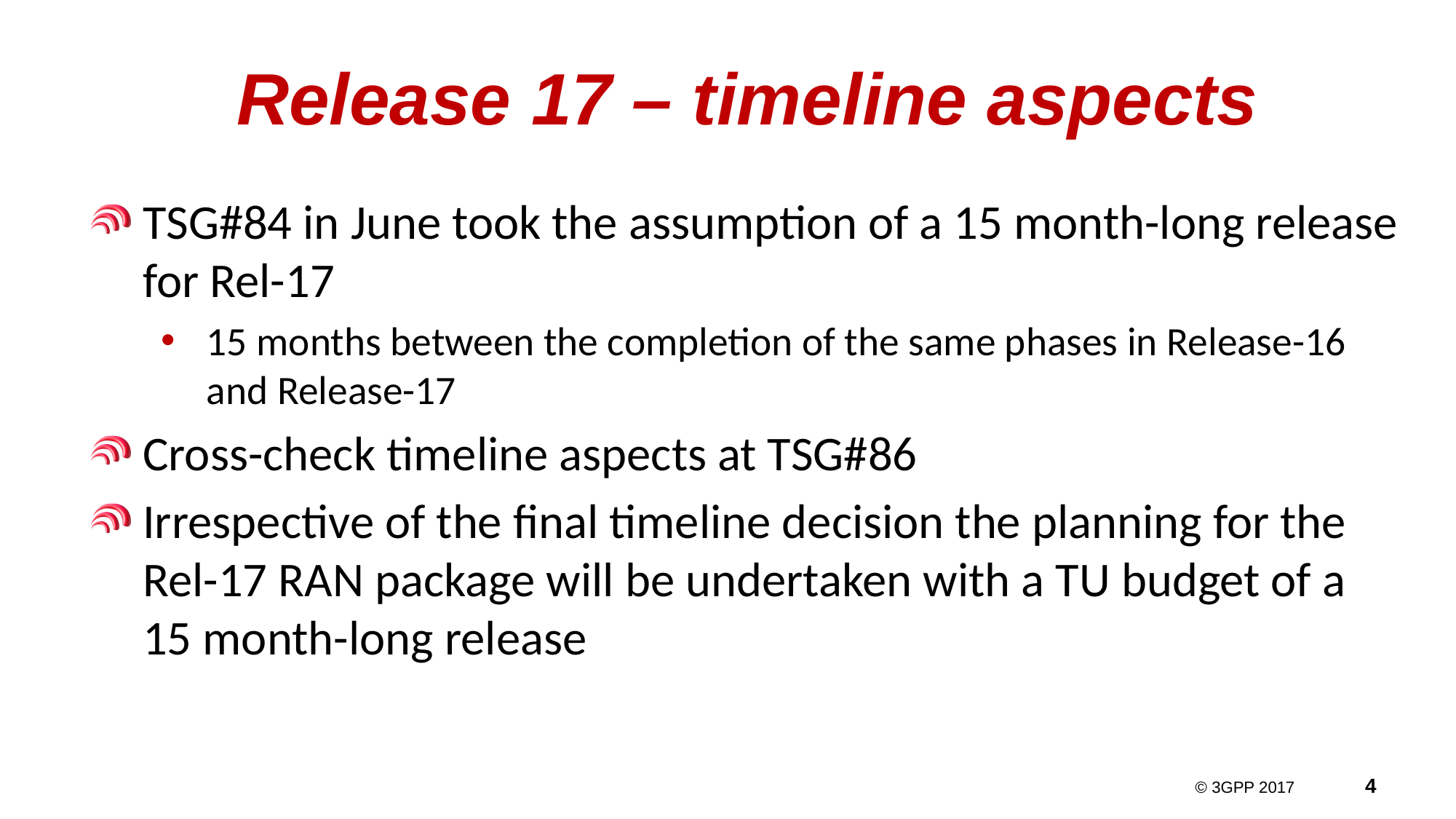

# Release 17 – timeline aspects
TSG#84 in June took the assumption of a 15 month-long release for Rel-17
15 months between the completion of the same phases in Release-16 and Release-17
Cross-check timeline aspects at TSG#86
Irrespective of the final timeline decision the planning for the Rel-17 RAN package will be undertaken with a TU budget of a 15 month-long release